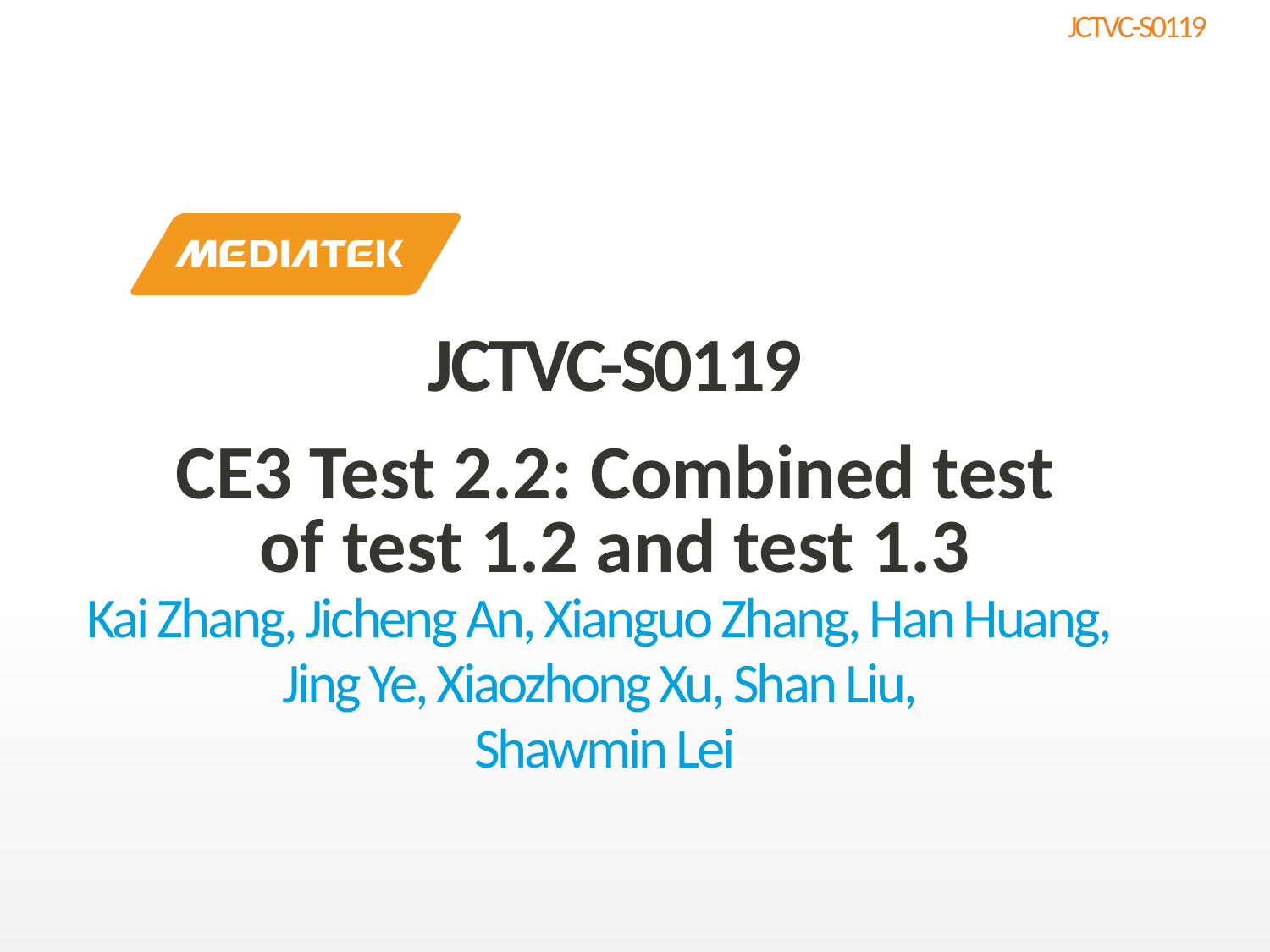

JCTVC-S0119

CE3 Test 2.2: Combined test of test 1.2 and test 1.3
Kai Zhang, Jicheng An, Xianguo Zhang, Han Huang,
Jing Ye, Xiaozhong Xu, Shan Liu,
Shawmin Lei